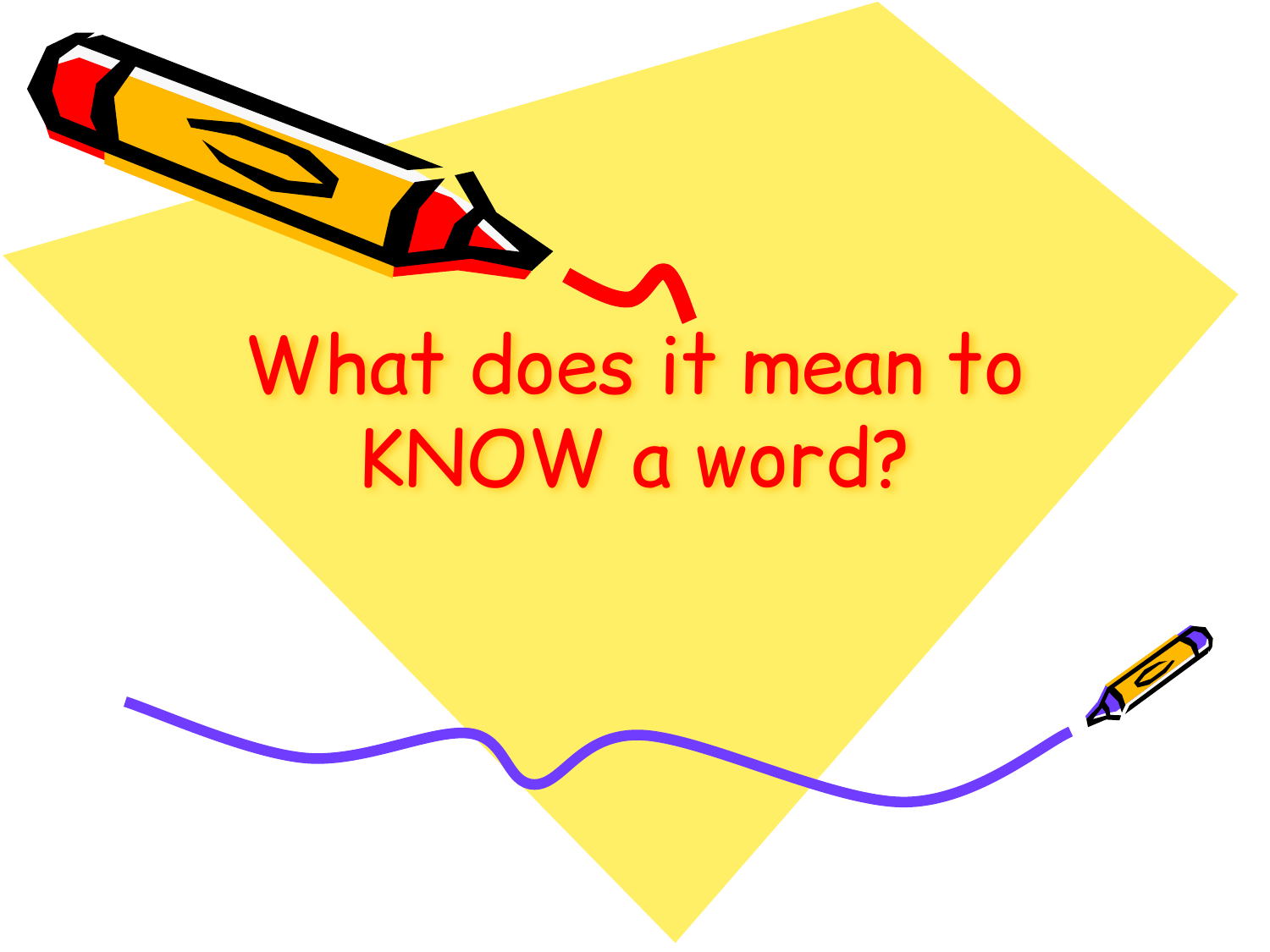

# What does it mean to KNOW a word?